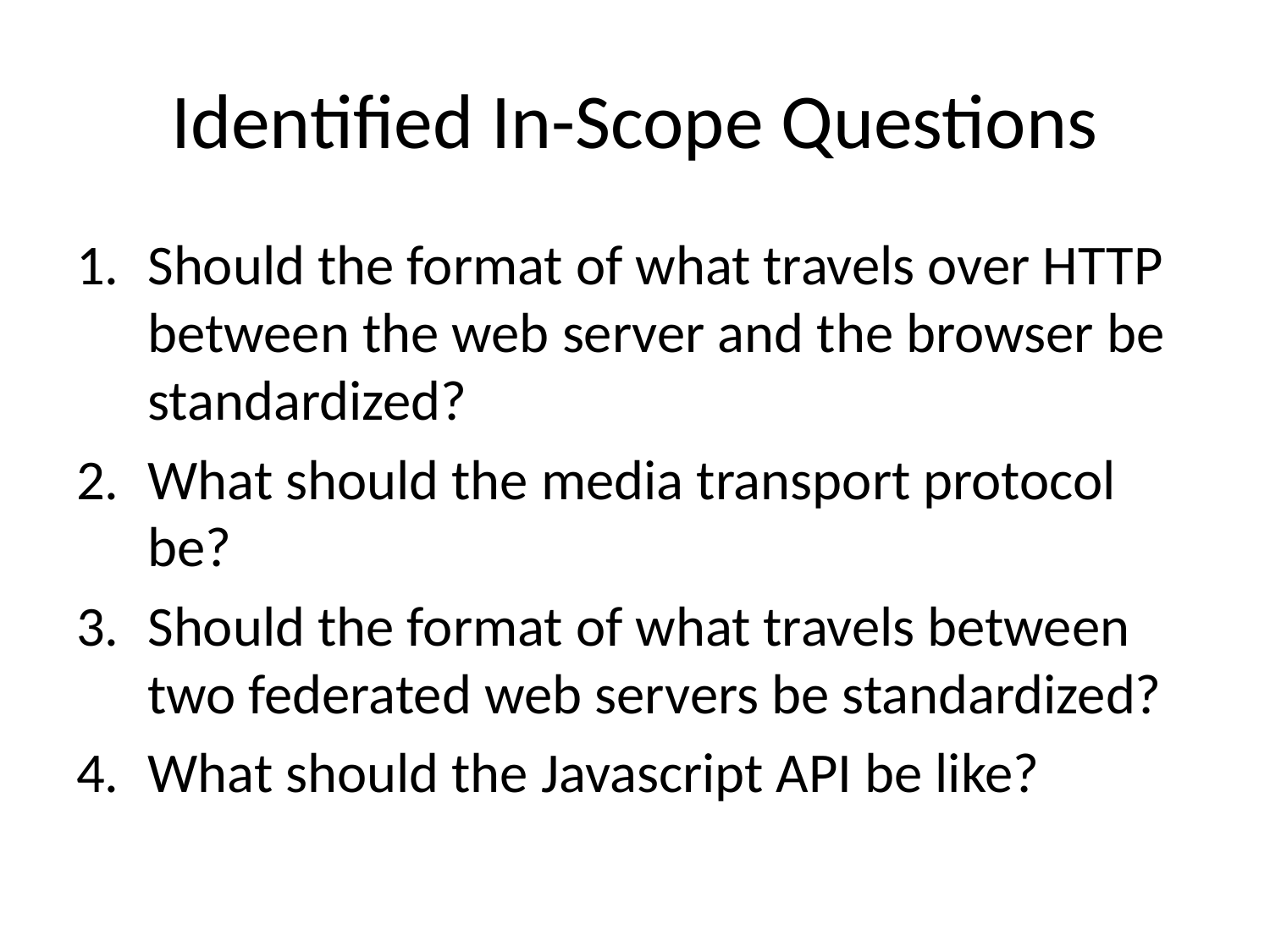

# Identified In-Scope Questions
Should the format of what travels over HTTP between the web server and the browser be standardized?
What should the media transport protocol be?
Should the format of what travels between two federated web servers be standardized?
What should the Javascript API be like?